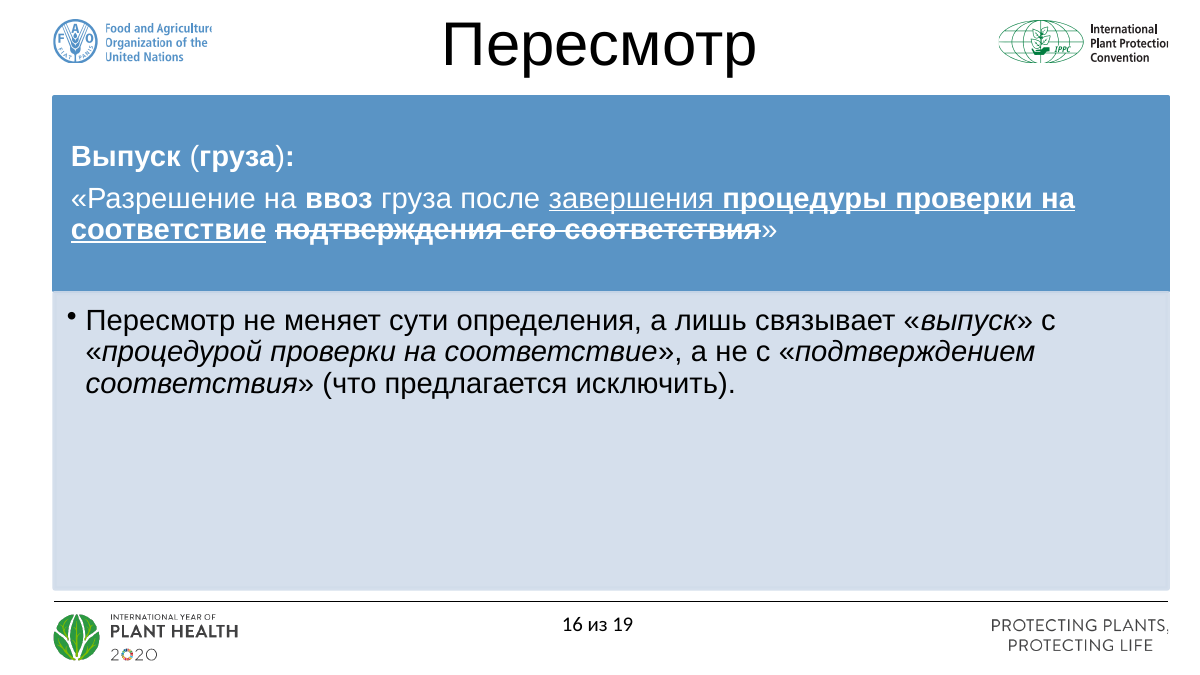

Пересмотр
Выпуск (груза):
«Разрешение на ввоз груза после завершения процедуры проверки на соответствие подтверждения его соответствия»
Пересмотр не меняет сути определения, а лишь связывает «выпуск» с «процедурой проверки на соответствие», а не с «подтверждением соответствия» (что предлагается исключить).
16 из 19